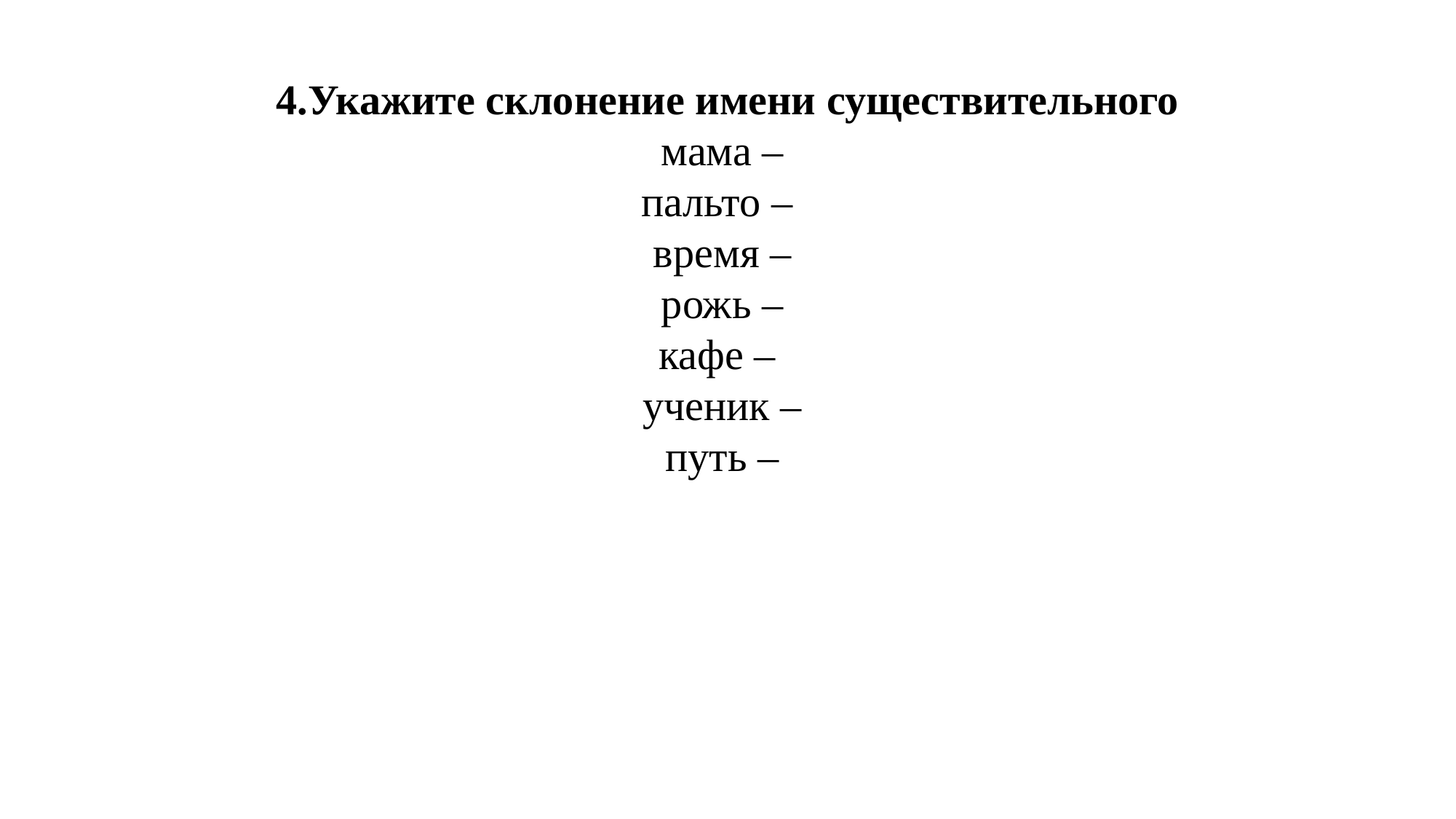

4.Укажите склонение имени существительного
мама –
пальто –
время –
рожь –
кафе –
ученик –
путь –